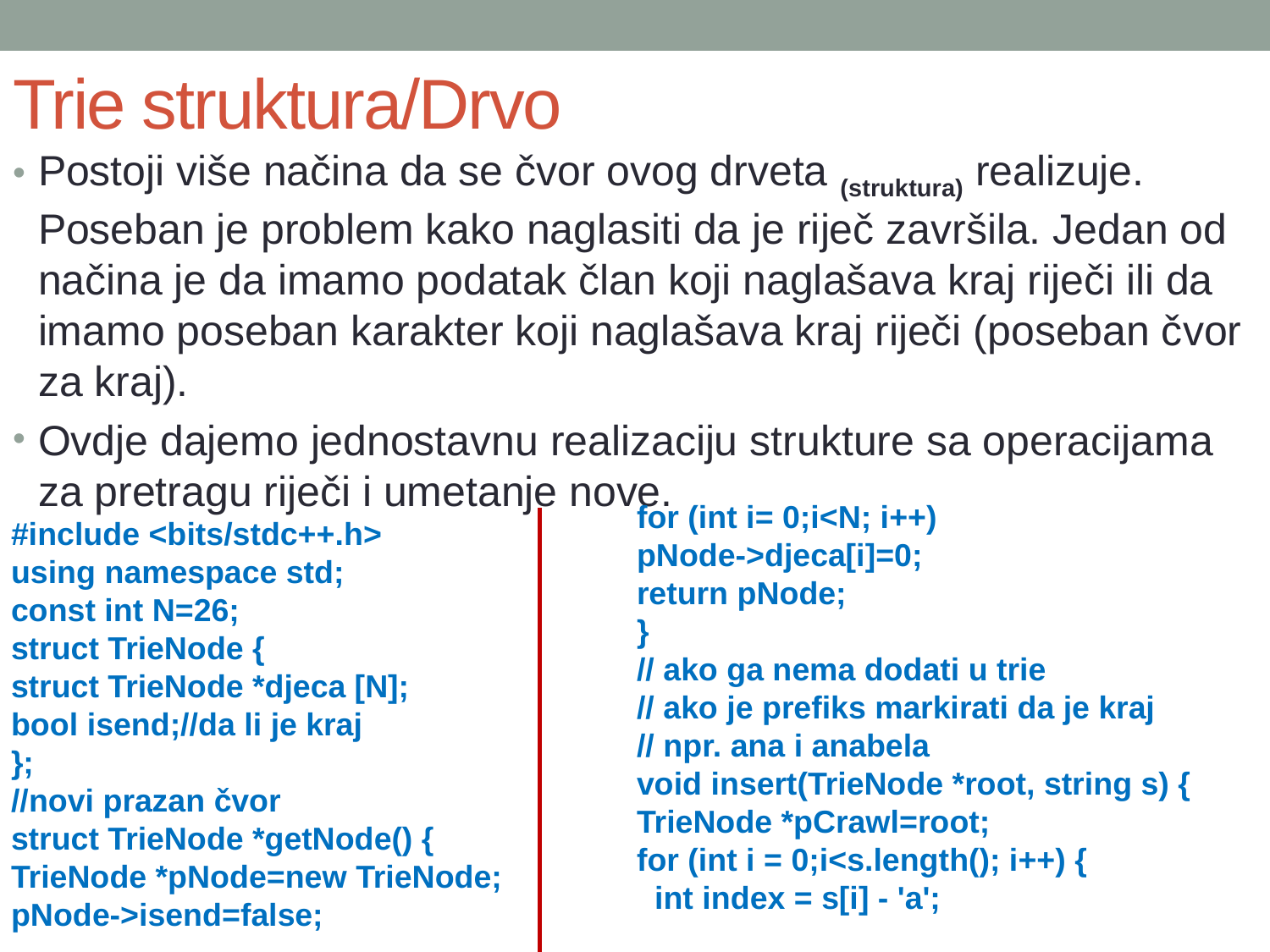

# Trie struktura/Drvo
Postoji više načina da se čvor ovog drveta (struktura) realizuje. Poseban je problem kako naglasiti da je riječ završila. Jedan od načina je da imamo podatak član koji naglašava kraj riječi ili da imamo poseban karakter koji naglašava kraj riječi (poseban čvor za kraj).
Ovdje dajemo jednostavnu realizaciju strukture sa operacijama za pretragu riječi i umetanje nove.

for (int i= 0;i<N; i++)
pNode->djeca[i]=0;
return pNode;
}
// ako ga nema dodati u trie
// ako je prefiks markirati da je kraj
// npr. ana i anabela
void insert(TrieNode *root, string s) {
TrieNode *pCrawl=root;
for (int i = 0;i<s.length(); i++) {
  int index = s[i] - 'a';
#include <bits/stdc++.h>
using namespace std;
const int N=26;
struct TrieNode {
struct TrieNode *djeca [N];
bool isend;//da li je kraj
};
//novi prazan čvor
struct TrieNode *getNode() {
TrieNode *pNode=new TrieNode;
pNode->isend=false;